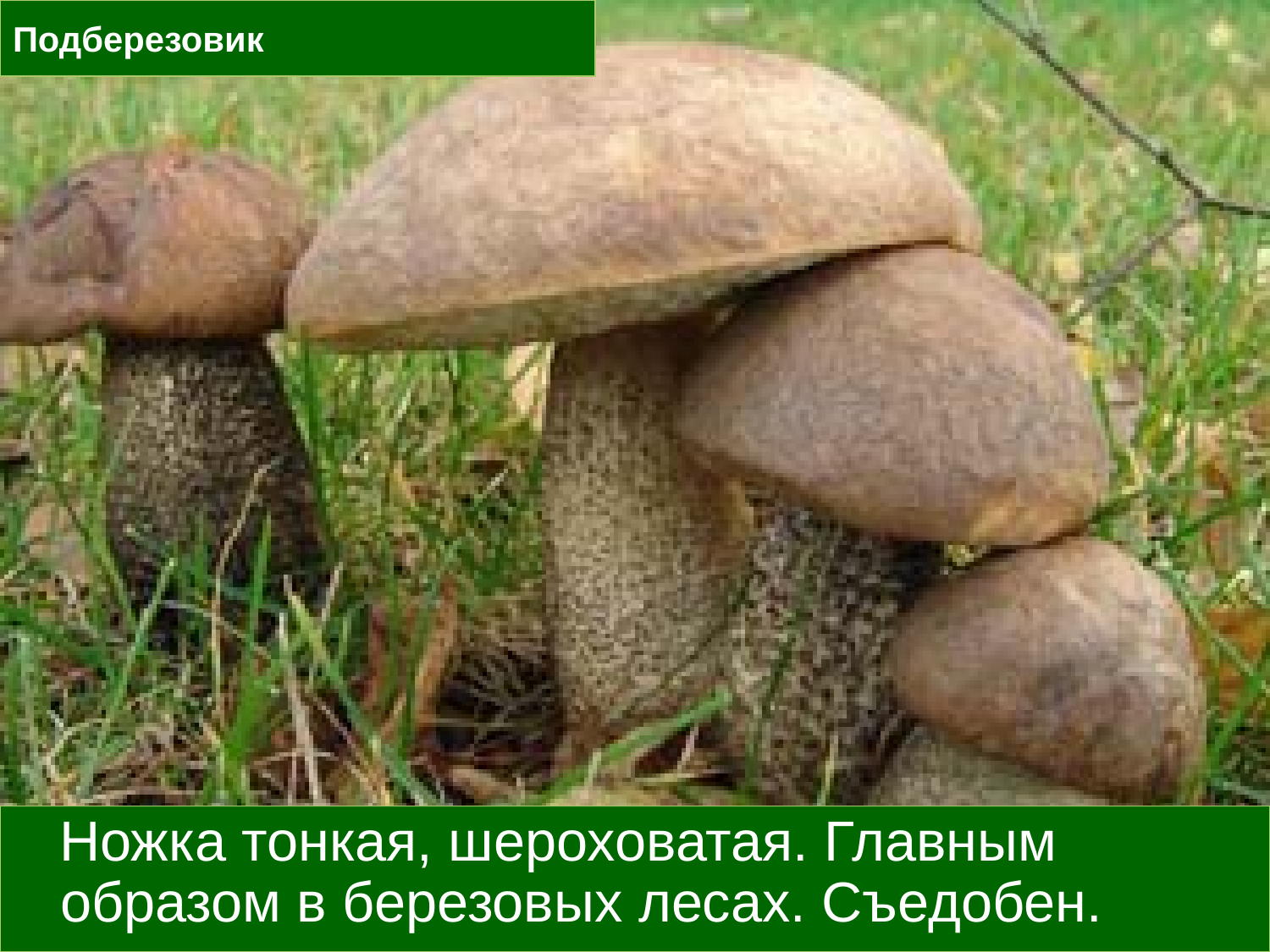

# Подберезовик
   Ножка тонкая, шероховатая. Главным образом в березовых лесах. Съедобен.